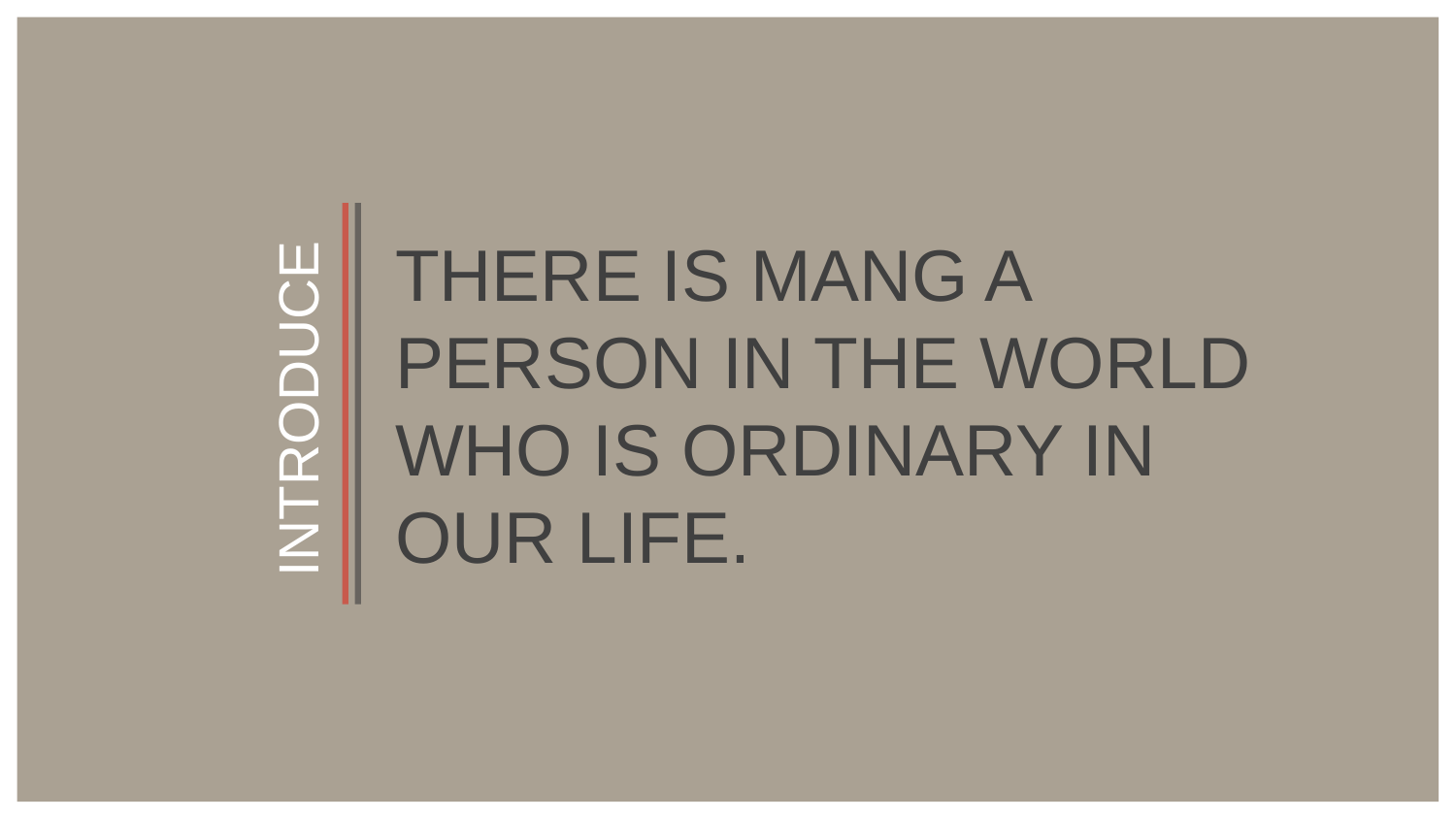

THERE IS MANG A PERSON IN THE WORLD WHO IS ORDINARY IN OUR LIFE.
INTRODUCE